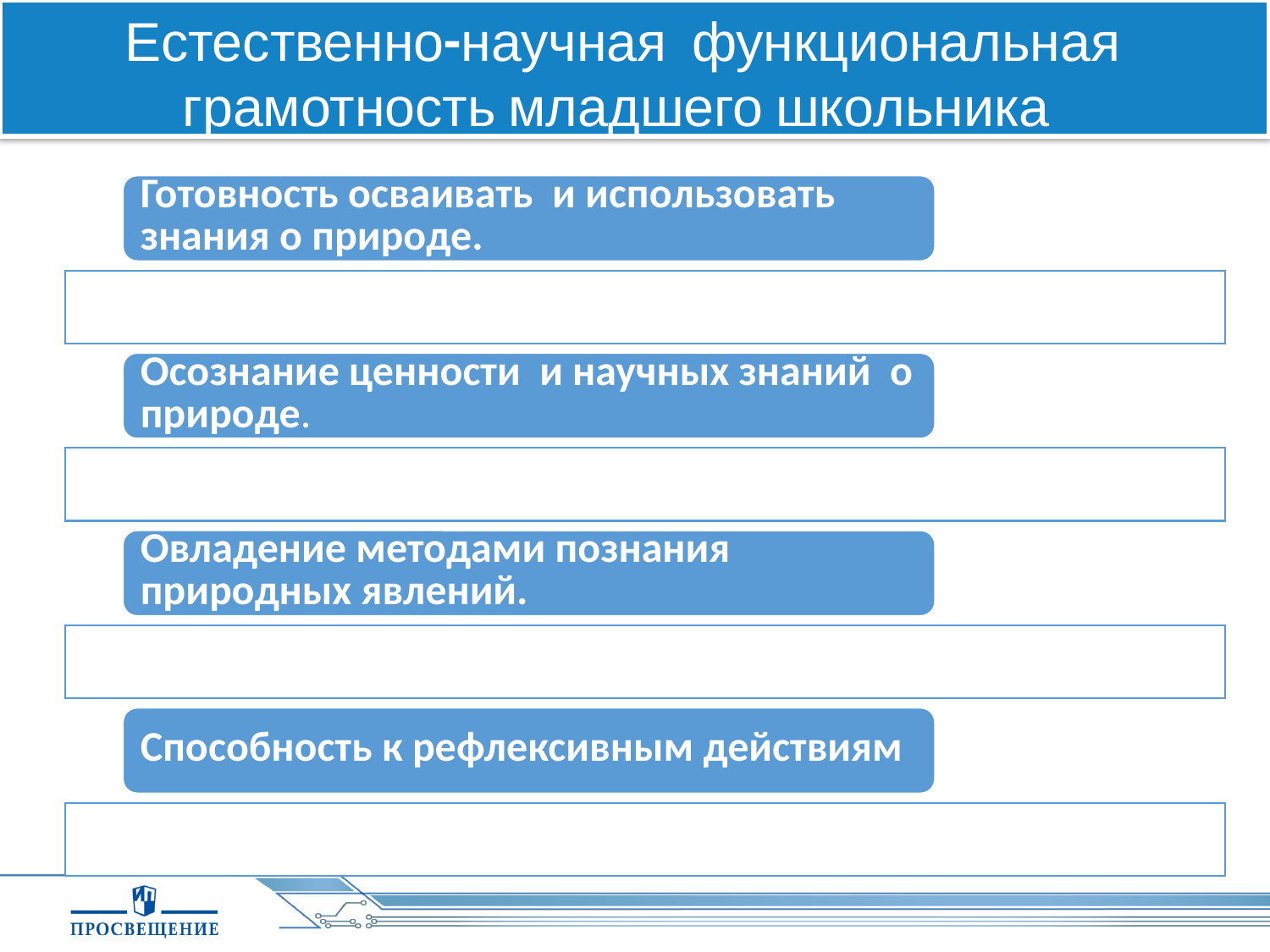

Естественно-научная  функциональная грамотность младшего школьника
Готовность осваивать  и использовать знания о природе.
Осознание ценности  и научных знаний  о природе.
Овладение методами познания  природных явлений.
Способность к рефлексивным действиям